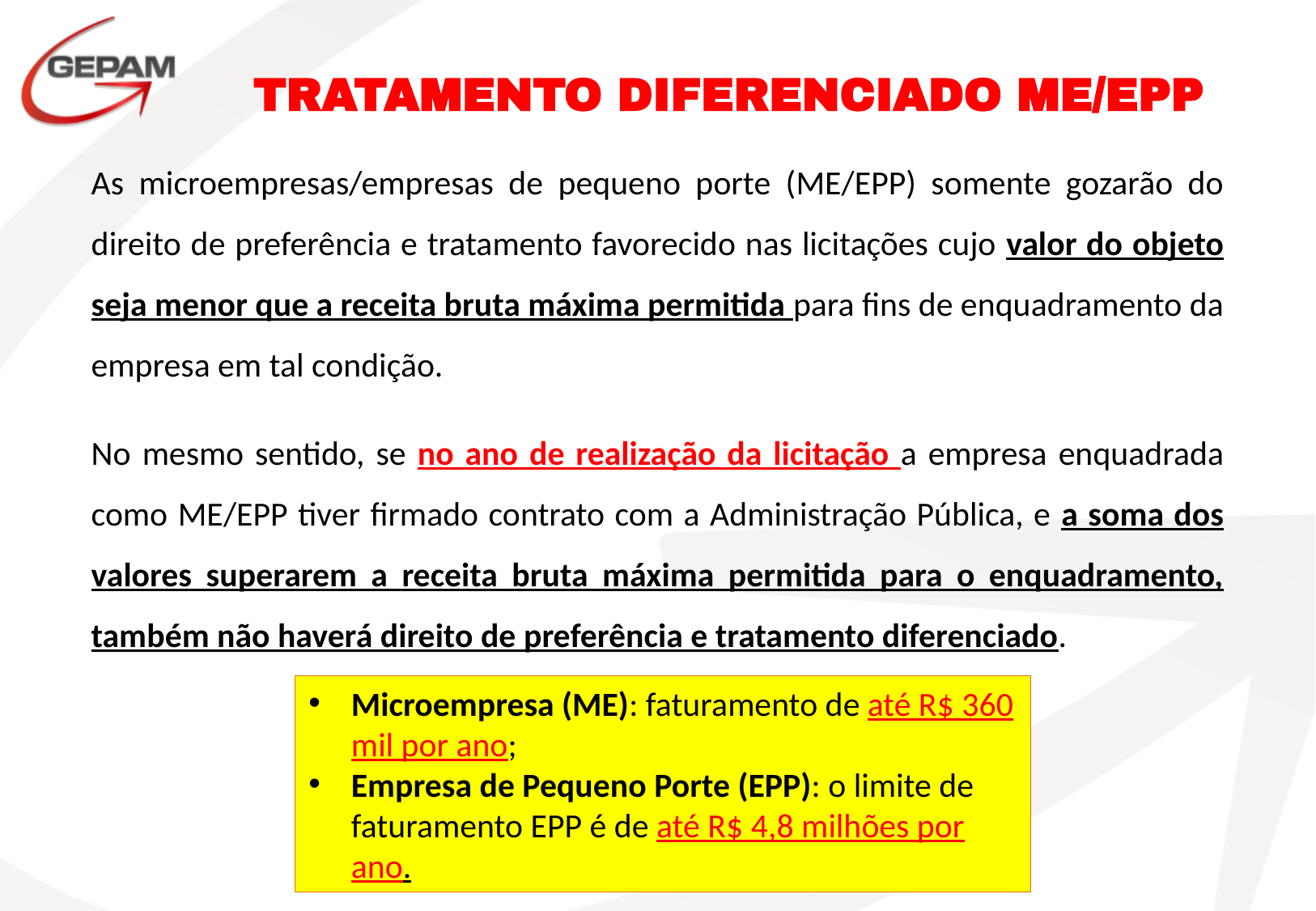

TRATAMENTO Diferenciado ME/EPP
As microempresas/empresas de pequeno porte (ME/EPP) somente gozarão do direito de preferência e tratamento favorecido nas licitações cujo valor do objeto seja menor que a receita bruta máxima permitida para fins de enquadramento da empresa em tal condição.

No mesmo sentido, se no ano de realização da licitação a empresa enquadrada como ME/EPP tiver firmado contrato com a Administração Pública, e a soma dos valores superarem a receita bruta máxima permitida para o enquadramento, também não haverá direito de preferência e tratamento diferenciado.
Microempresa (ME): faturamento de até R$ 360 mil por ano;
Empresa de Pequeno Porte (EPP): o limite de faturamento EPP é de até R$ 4,8 milhões por ano.